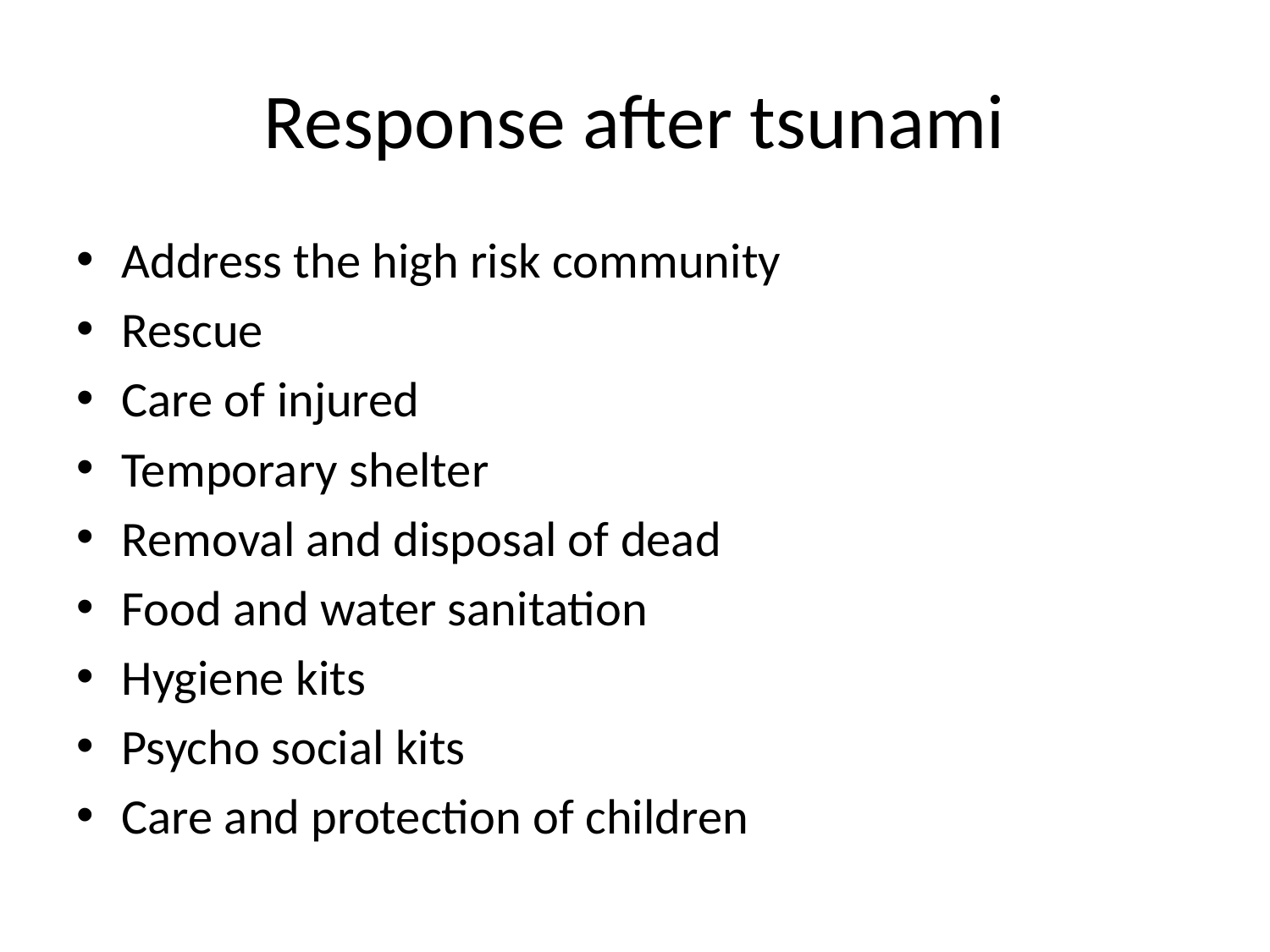

# Response after tsunami
Address the high risk community
Rescue
Care of injured
Temporary shelter
Removal and disposal of dead
Food and water sanitation
Hygiene kits
Psycho social kits
Care and protection of children